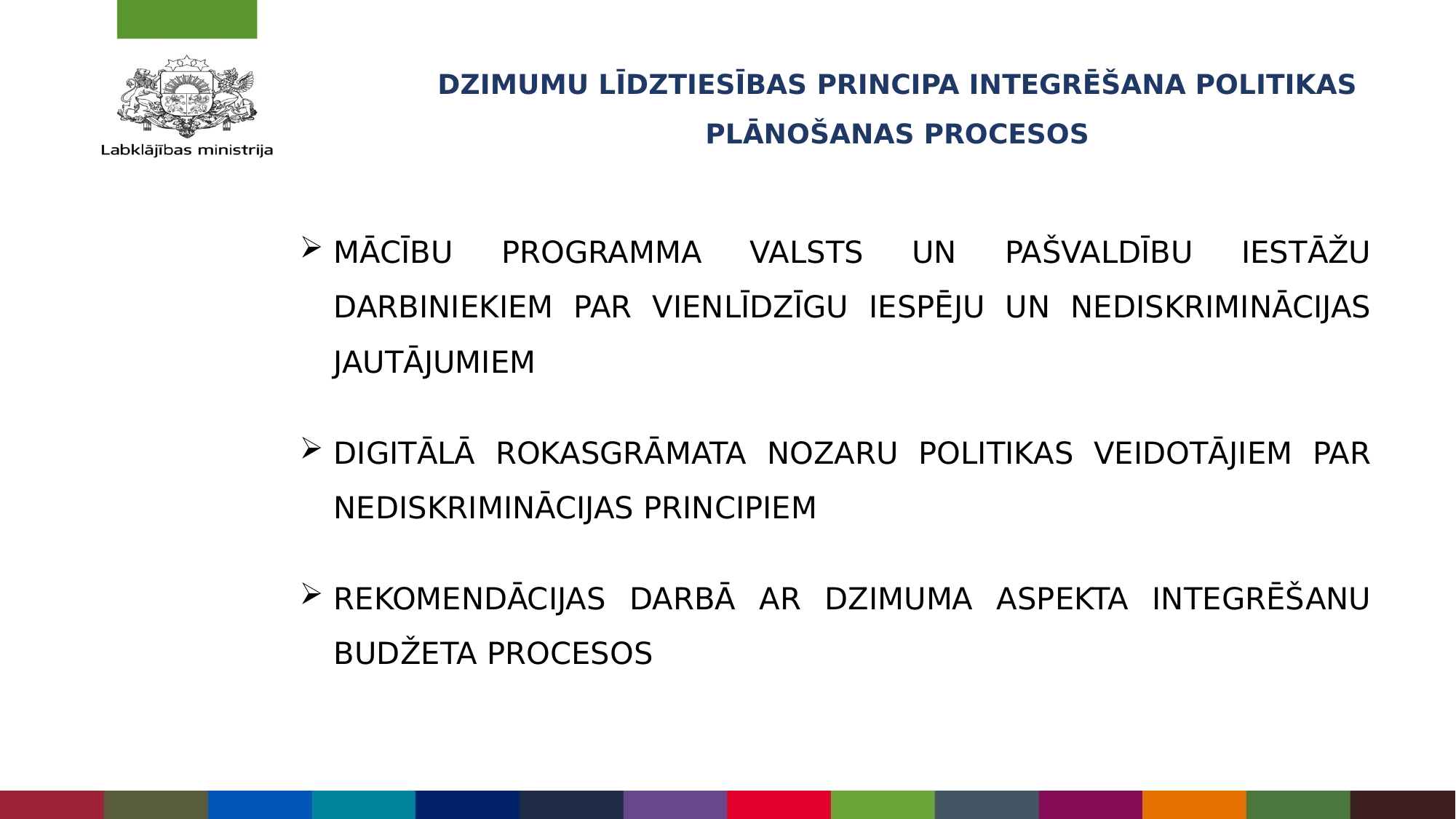

# DZIMUMU LĪDZTIESĪBAS PRINCIPA INTEGRĒŠANA POLITIKAS PLĀNOŠANAS PROCESOS
MĀCĪBU PROGRAMMA VALSTS UN PAŠVALDĪBU IESTĀŽU DARBINIEKIEM PAR VIENLĪDZĪGU IESPĒJU UN NEDISKRIMINĀCIJAS JAUTĀJUMIEM
DIGITĀLĀ ROKASGRĀMATA NOZARU POLITIKAS VEIDOTĀJIEM PAR NEDISKRIMINĀCIJAS PRINCIPIEM
REKOMENDĀCIJAS DARBĀ AR DZIMUMA ASPEKTA INTEGRĒŠANU BUDŽETA PROCESOS